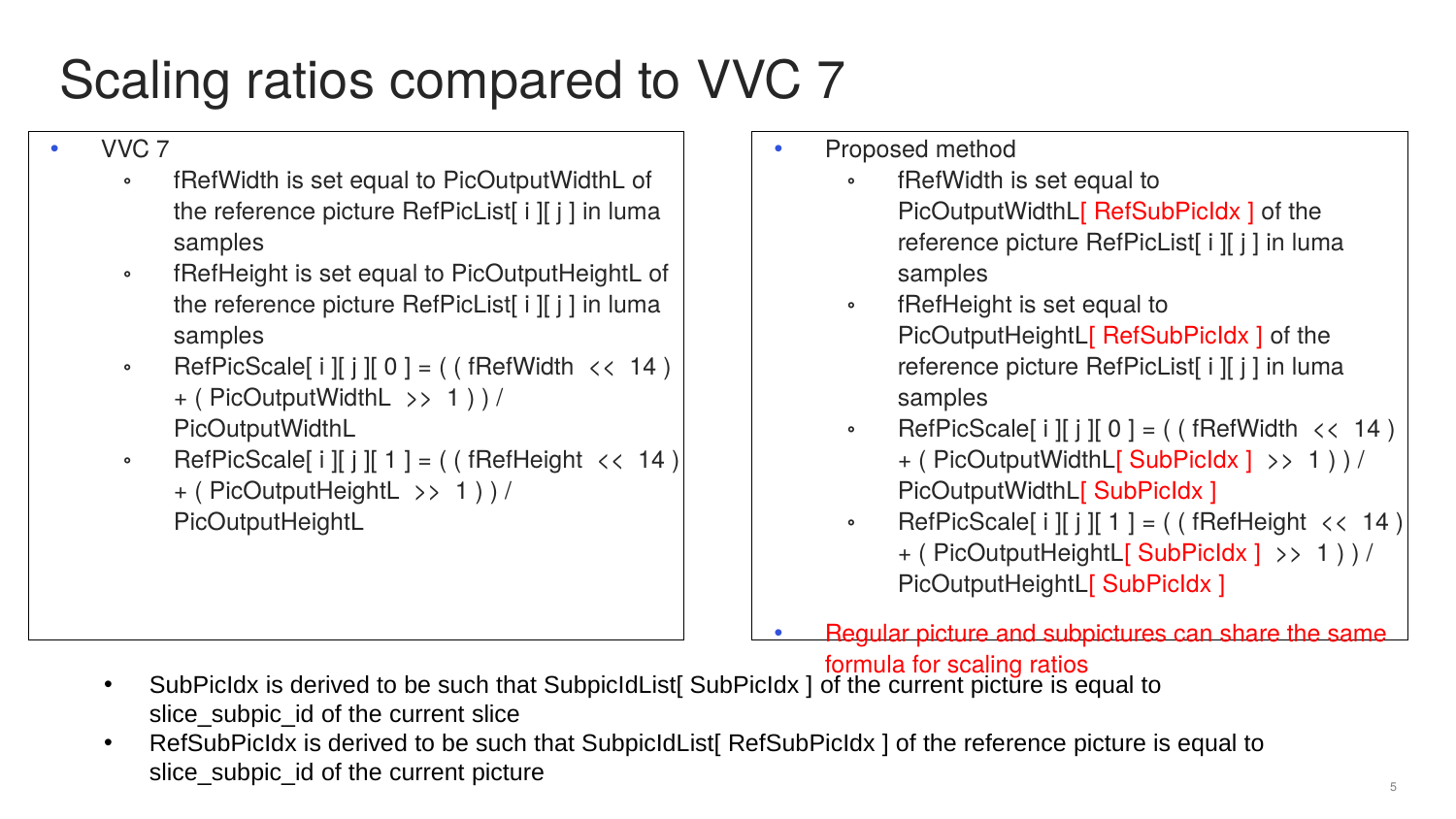

# Scaling ratios compared to VVC 7
VVC 7
fRefWidth is set equal to PicOutputWidthL of the reference picture RefPicList[ i ][ j ] in luma samples
fRefHeight is set equal to PicOutputHeightL of the reference picture RefPicList[ i ][ j ] in luma samples
RefPicScale[ i ][ j ][ 0 ] = ( ( fRefWidth  <<  14 ) + ( PicOutputWidthL  >>  1 ) ) / PicOutputWidthL
RefPicScale[ i ][ j ][ 1 ] = ( ( fRefHeight  <<  14 ) + ( PicOutputHeightL  >>  1 ) ) / PicOutputHeightL
Proposed method
fRefWidth is set equal to PicOutputWidthL[ RefSubPicIdx ] of the reference picture RefPicList[ i ][ j ] in luma samples
fRefHeight is set equal to PicOutputHeightL[ RefSubPicIdx ] of the reference picture RefPicList[ i ][ j ] in luma samples
RefPicScale[ i ][ j ][ 0 ] = ( ( fRefWidth  <<  14 ) + ( PicOutputWidthL[ SubPicIdx ]  >>  1 ) ) / PicOutputWidthL[ SubPicIdx ]
RefPicScale[ i ][ j ][ 1 ] = ( ( fRefHeight  <<  14 ) + ( PicOutputHeightL[ SubPicIdx ]  >>  1 ) ) / PicOutputHeightL[ SubPicIdx ]
Regular picture and subpictures can share the same formula for scaling ratios

SubPicIdx is derived to be such that SubpicIdList[ SubPicIdx ] of the current picture is equal to slice_subpic_id of the current slice
RefSubPicIdx is derived to be such that SubpicIdList[ RefSubPicIdx ] of the reference picture is equal to slice_subpic_id of the current picture